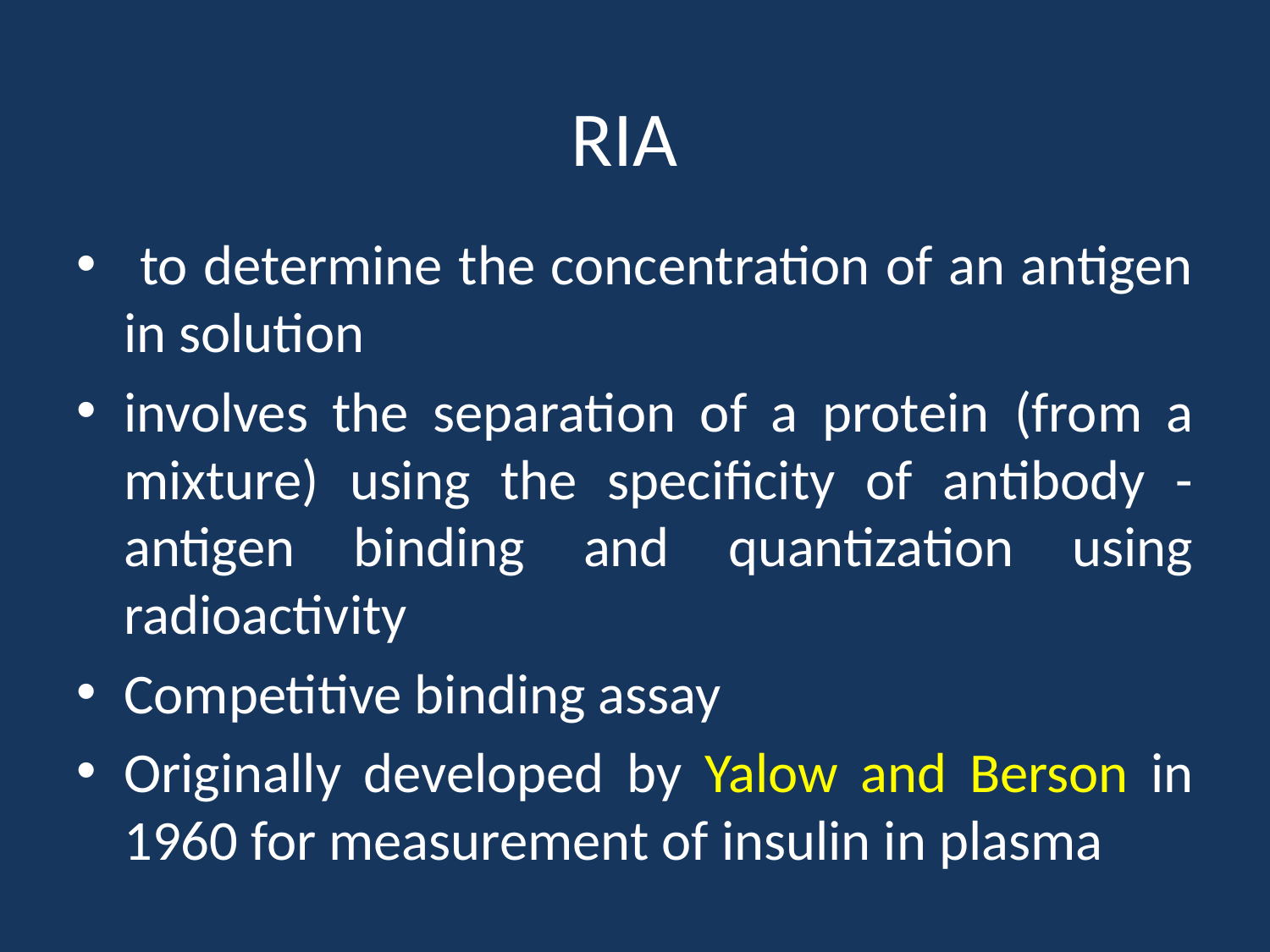

# RIA
 to determine the concentration of an antigen in solution
involves the separation of a protein (from a mixture) using the specificity of antibody - antigen binding and quantization using radioactivity
Competitive binding assay
Originally developed by Yalow and Berson in 1960 for measurement of insulin in plasma